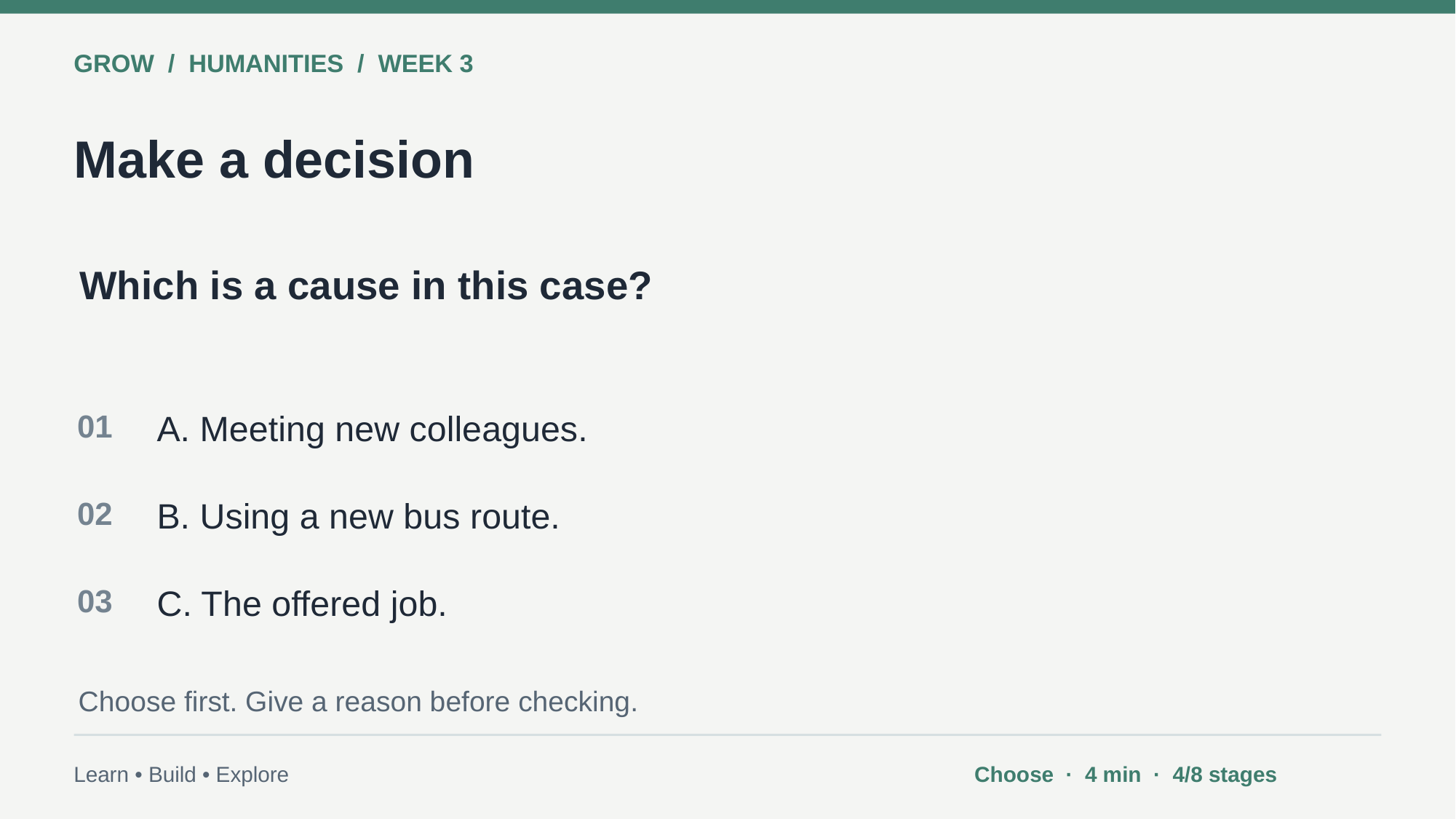

GROW  /  HUMANITIES  /  WEEK 3
Make a decision
Which is a cause in this case?
01
A. Meeting new colleagues.
02
B. Using a new bus route.
03
C. The offered job.
Choose first. Give a reason before checking.

Learn • Build • Explore
Choose  ·  4 min  ·  4/8 stages